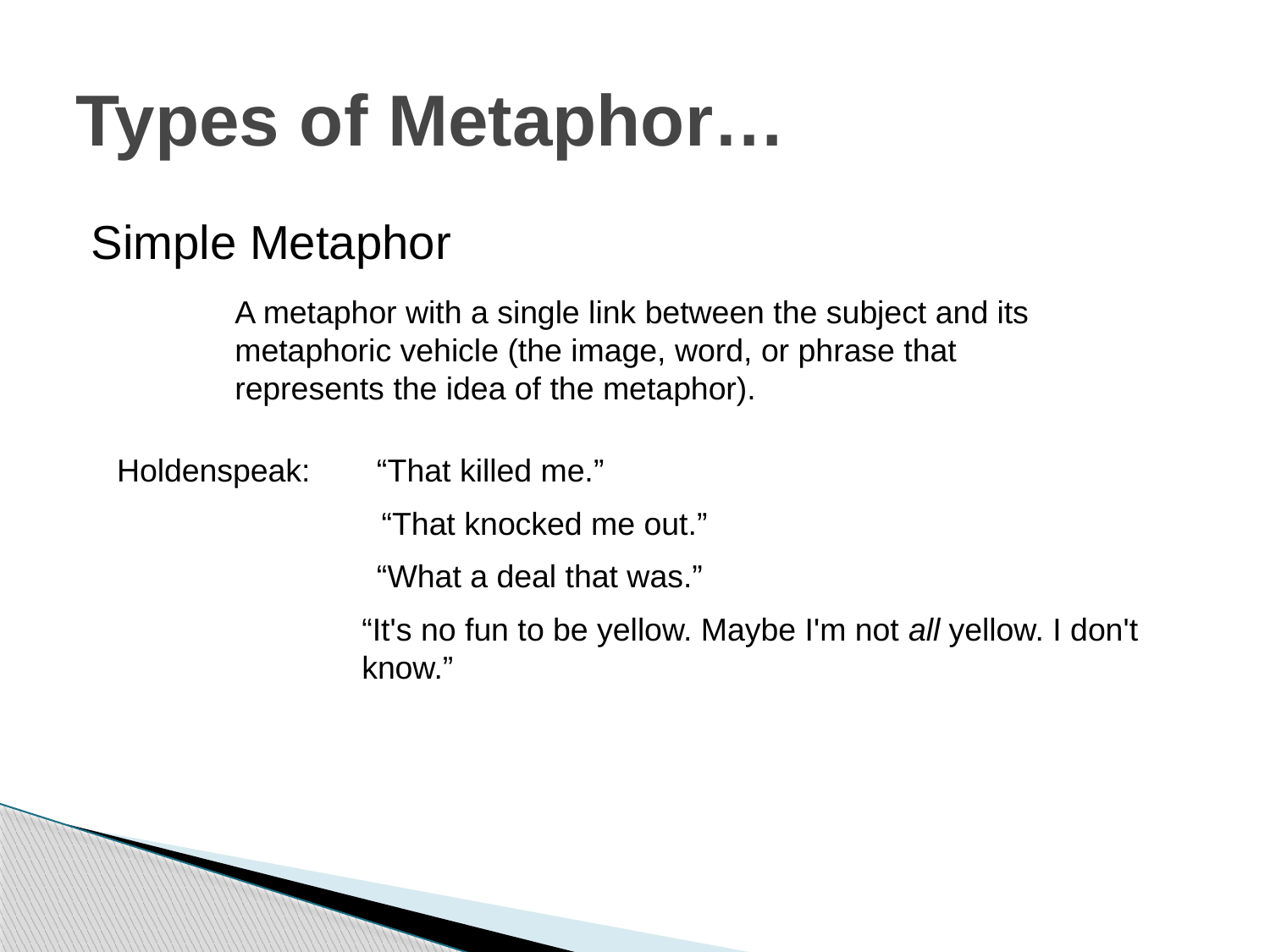

# Types of Metaphor…
Simple Metaphor
A metaphor with a single link between the subject and its metaphoric vehicle (the image, word, or phrase that represents the idea of the metaphor).
Holdenspeak:
“That killed me.”
“That knocked me out.”
“What a deal that was.”
“It's no fun to be yellow. Maybe I'm not all yellow. I don't know.”